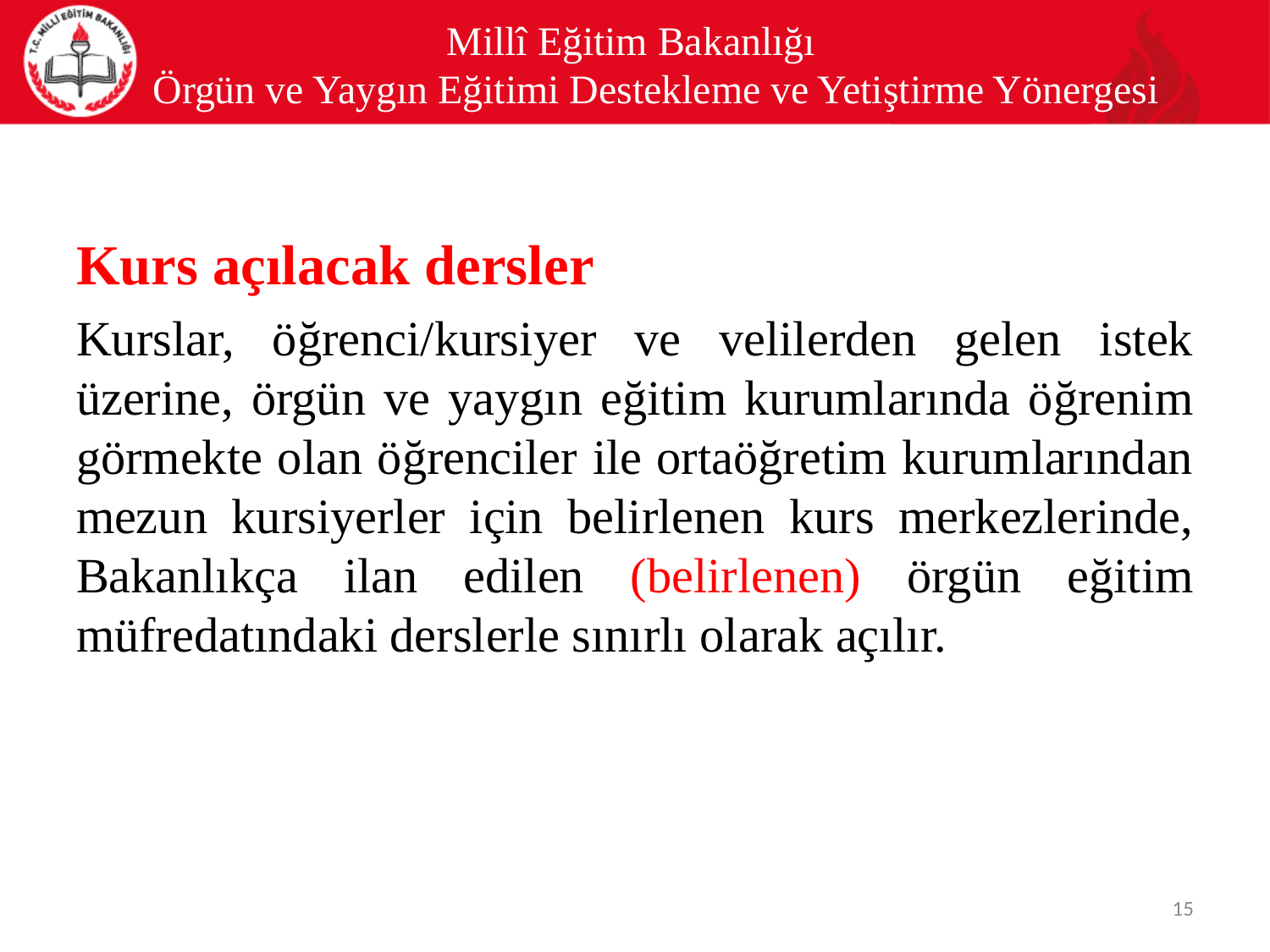

# Millî Eğitim Bakanlığı Örgün ve Yaygın Eğitimi Destekleme ve Yetiştirme Yönergesi

Kurs açılacak dersler
Kurslar, öğrenci/kursiyer ve velilerden gelen istek üzerine, örgün ve yaygın eğitim kurumlarında öğrenim görmekte olan öğrenciler ile ortaöğretim kurumlarından mezun kursiyerler için belirlenen kurs merkezlerinde, Bakanlıkça ilan edilen (belirlenen) örgün eğitim müfredatındaki derslerle sınırlı olarak açılır.

15